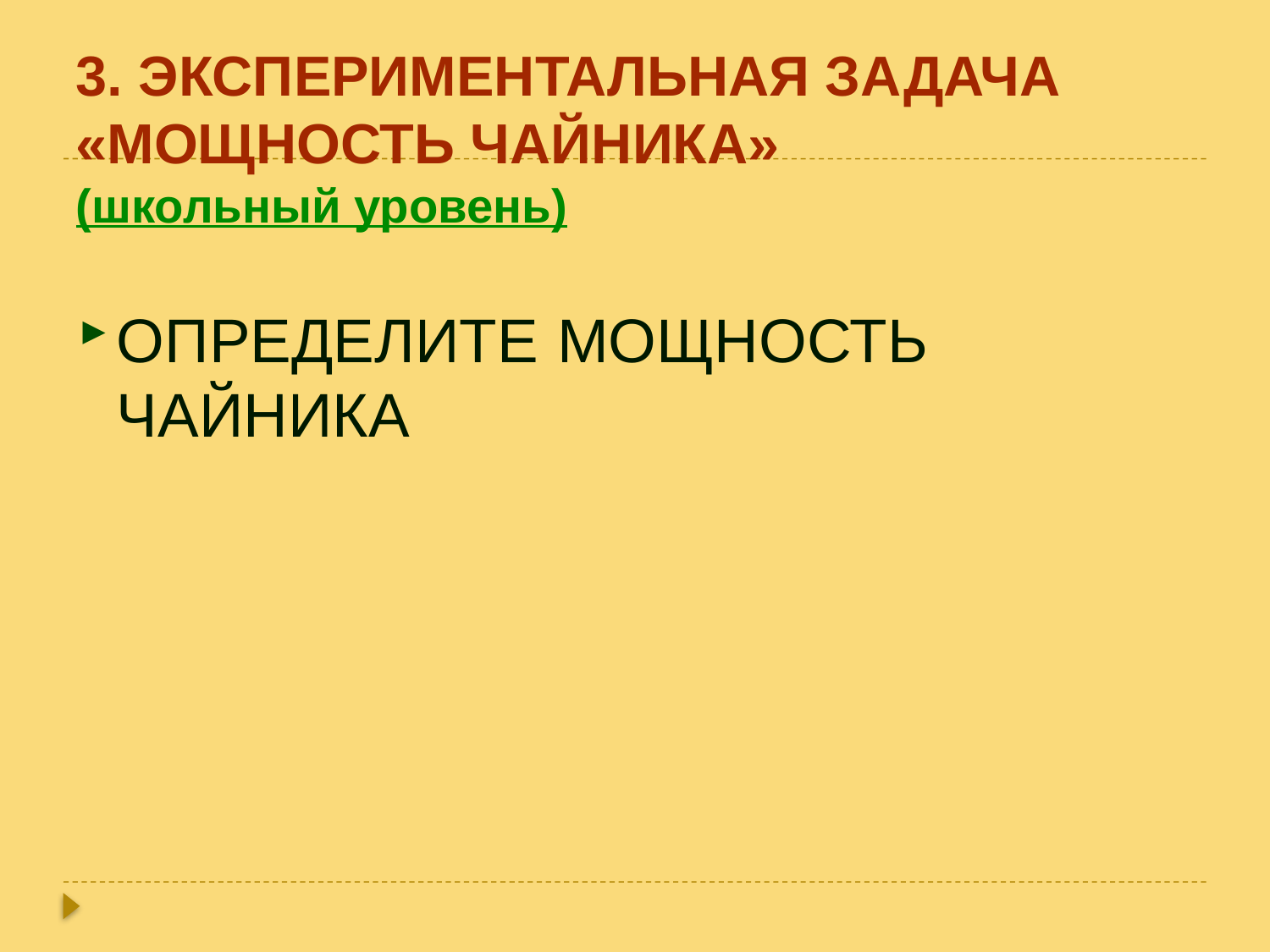

# 3. ЭКСПЕРИМЕНТАЛЬНАЯ ЗАДАЧА    «МОЩНОСТЬ ЧАЙНИКА» (школьный уровень)
ОПРЕДЕЛИТЕ МОЩНОСТЬ ЧАЙНИКА
5